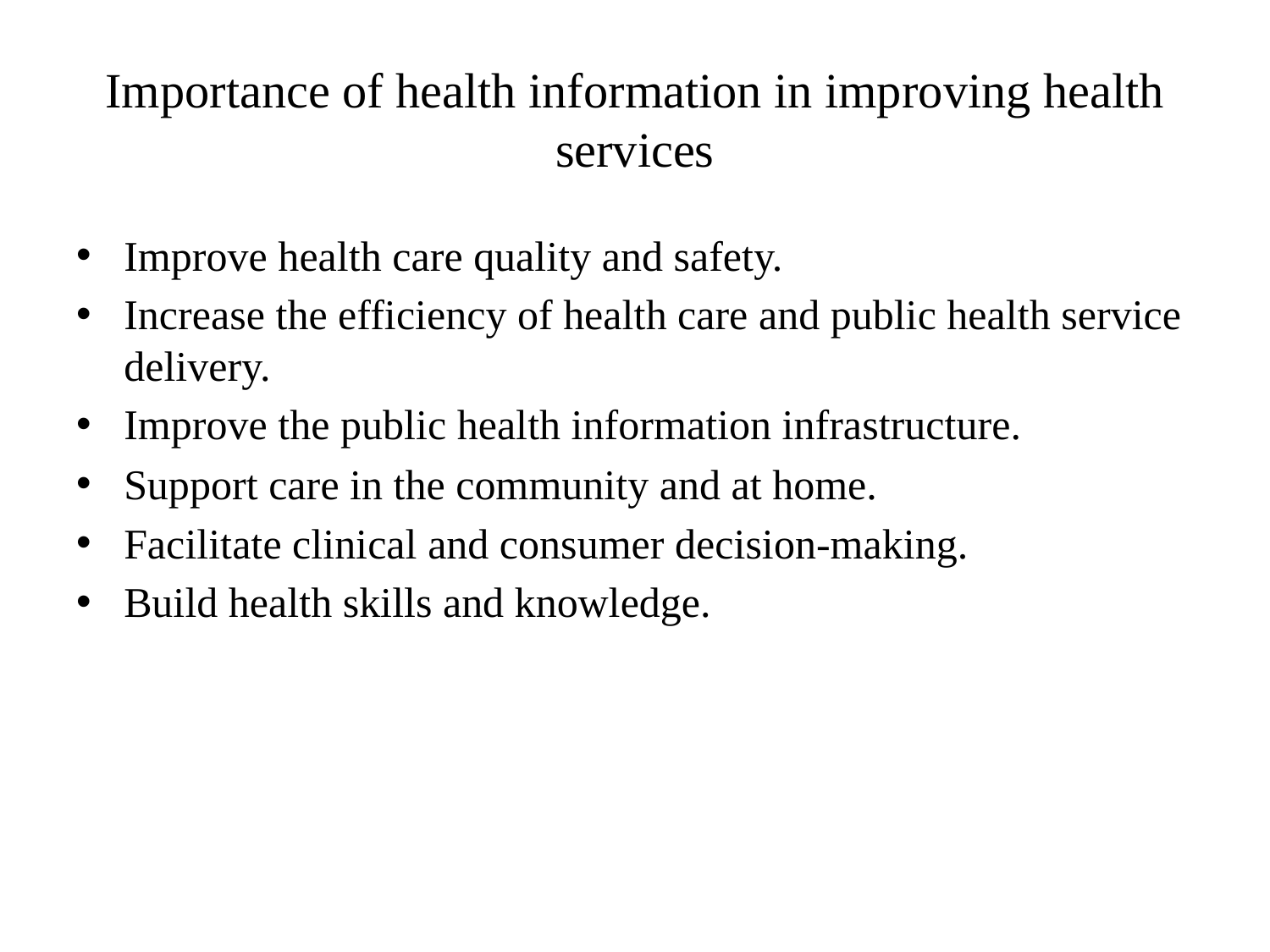

# Importance of health information in improving health services
Improve health care quality and safety.
Increase the efficiency of health care and public health service delivery.
Improve the public health information infrastructure.
Support care in the community and at home.
Facilitate clinical and consumer decision-making.
Build health skills and knowledge.